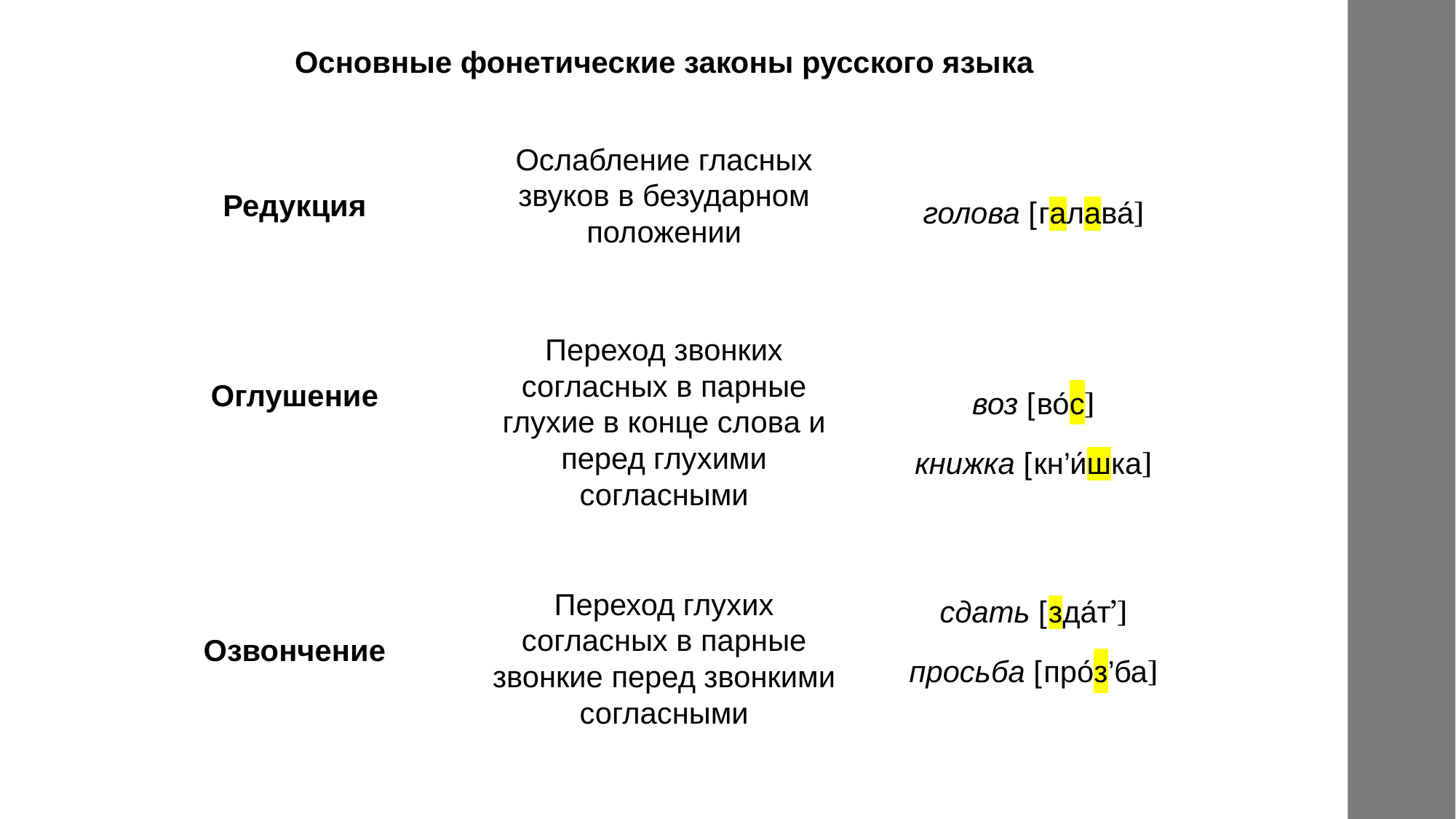

| Основные фонетические законы русского языка |  |  |
| --- | --- | --- |
| Редукция | Ослабление гласных звуков в безударном положении | голова [галава́] |
| Оглушение | Переход звонких согласных в парные глухие в конце слова и перед глухими согласными | воз [во́с] книжка [кн’и́шка] |
| Озвончение | Переход глухих согласных в парные звонкие перед звонкими согласными | сдать [зда́т’] просьба [про́з’ба] |